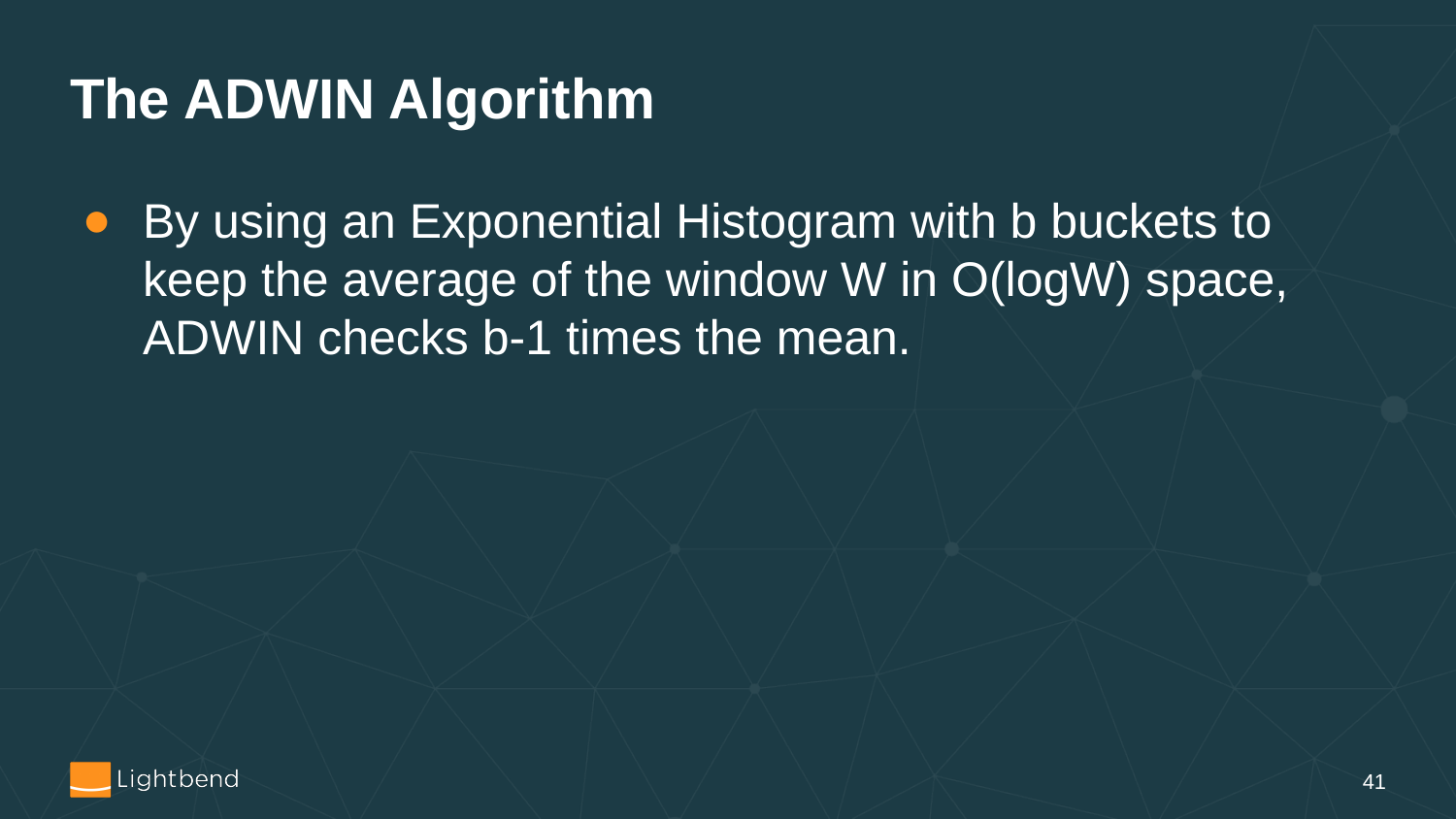

# The ADWIN Algorithm
By using an Exponential Histogram with b buckets to keep the average of the window W in O(logW) space, ADWIN checks b-1 times the mean.
41